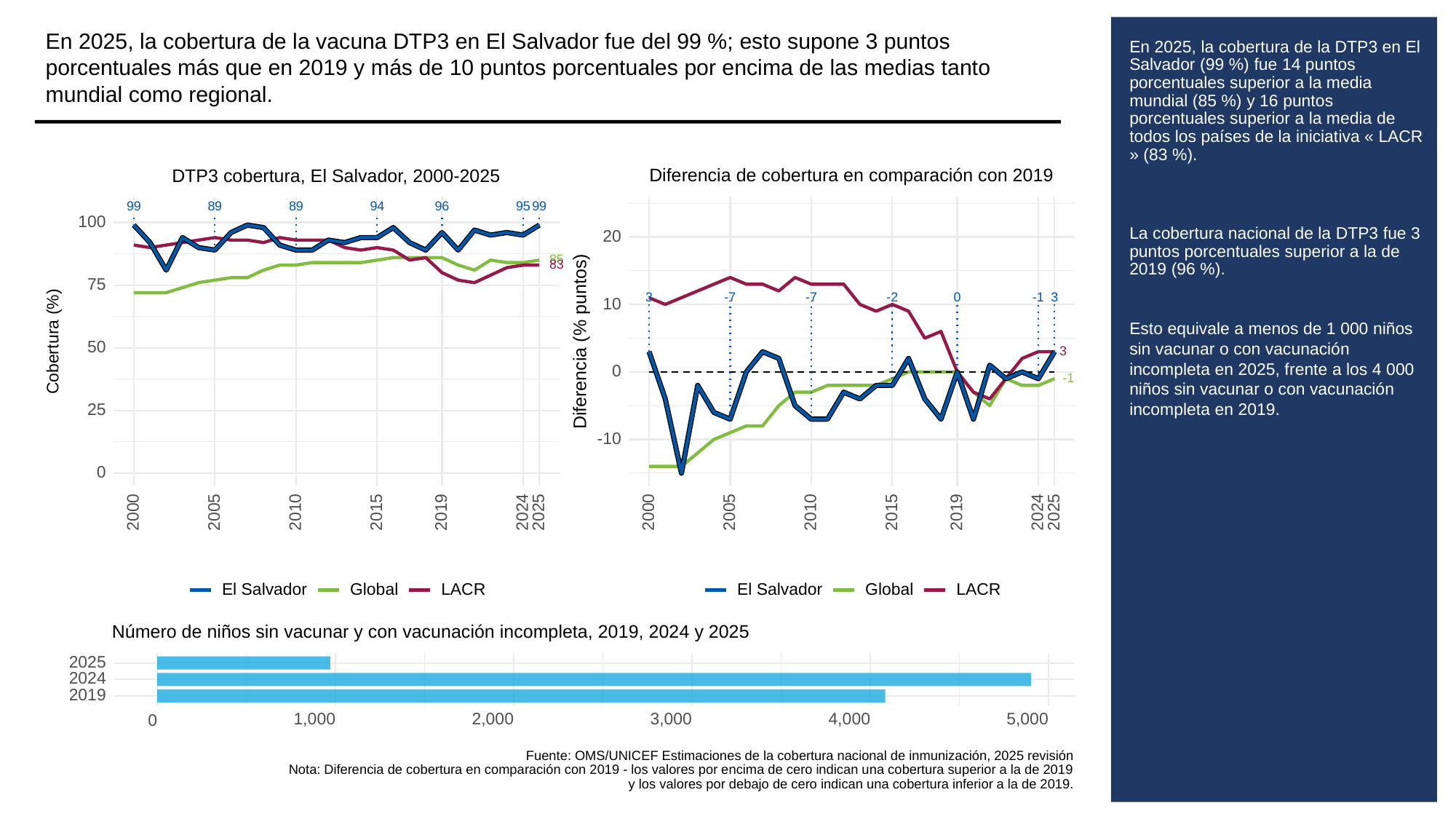

En 2025, la cobertura de la vacuna DTP3 en El Salvador fue del 99 %; esto supone 3 puntos porcentuales más que en 2019 y más de 10 puntos porcentuales por encima de las medias tanto mundial como regional.
# En 2025, la cobertura de la DTP3 en El Salvador (99 %) fue 14 puntos porcentuales superior a la media mundial (85 %) y 16 puntos porcentuales superior a la media de todos los países de la iniciativa « LACR » (83 %).

La cobertura nacional de la DTP3 fue 3 puntos porcentuales superior a la de 2019 (96 %).

Esto equivale a menos de 1 000 niños sin vacunar o con vacunación incompleta en 2025, frente a los 4 000 niños sin vacunar o con vacunación incompleta en 2019.

Diferencia de cobertura en comparación con 2019
DTP3 cobertura, El Salvador, 2000-2025

99
89
89
94
96
95
99

100

20

85

83

75

3
3
0
-2
-1
-7
-7
10

Diferencia (% puntos)
Cobertura (%)

50
3

0

-1

25

-10

0

2000
2005
2010
2015
2019
2024
2025
2000
2005
2010
2015
2019
2024
2025
El Salvador
Global
LACR
El Salvador
Global
LACR

Número de niños sin vacunar y con vacunación incompleta, 2019, 2024 y 2025

2025

2024

2019

1,000
2,000
3,000
4,000
5,000
0
Fuente: OMS/UNICEF Estimaciones de la cobertura nacional de inmunización, 2025 revisión
Nota: Diferencia de cobertura en comparación con 2019 - los valores por encima de cero indican una cobertura superior a la de 2019
y los valores por debajo de cero indican una cobertura inferior a la de 2019.